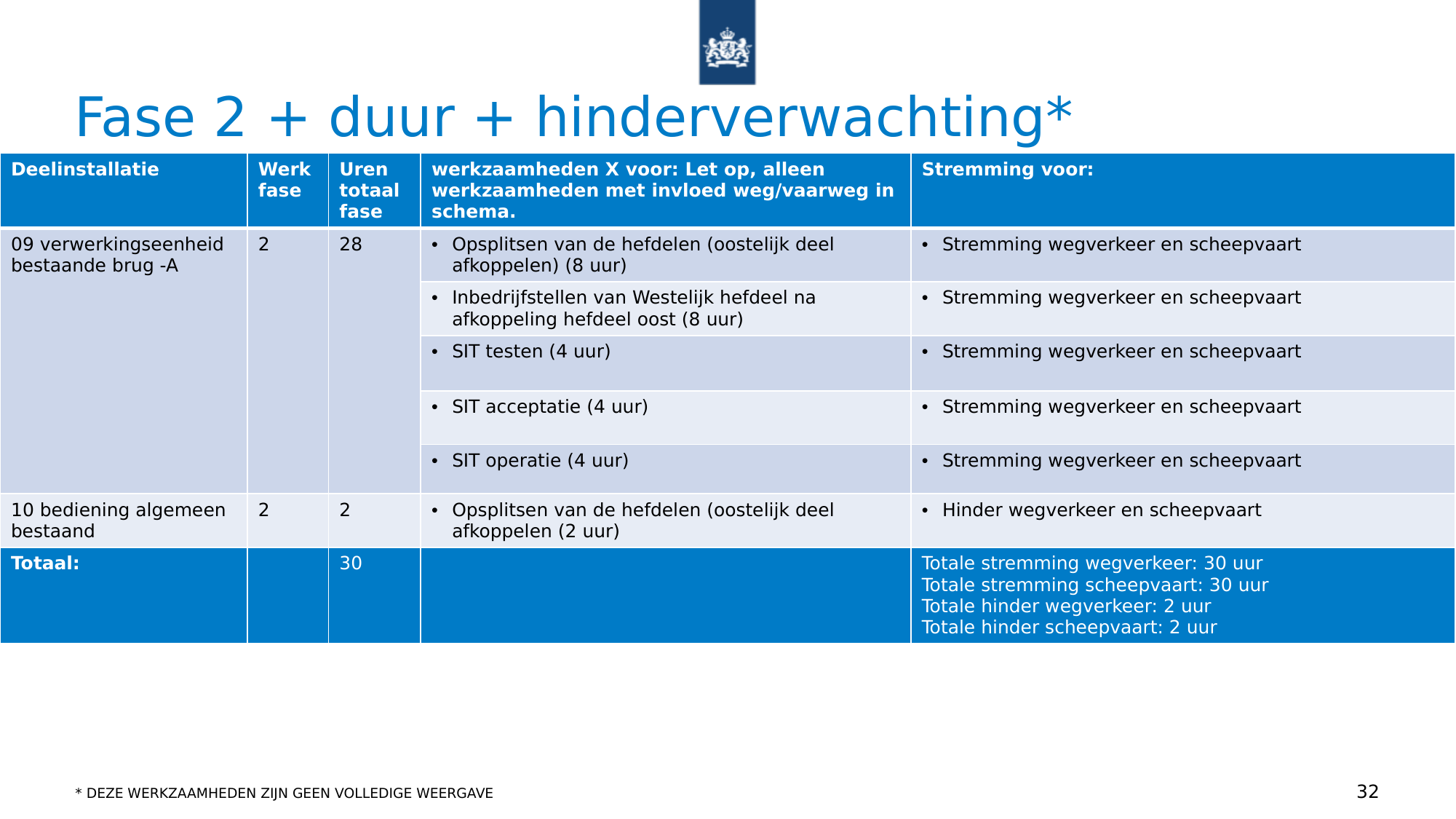

# Fase 2 + duur + hinderverwachting*
| Deelinstallatie | Werkfase | Uren totaal fase | werkzaamheden X voor: Let op, alleen werkzaamheden met invloed weg/vaarweg in schema. | Stremming voor: |
| --- | --- | --- | --- | --- |
| 09 verwerkingseenheid bestaande brug -A | 2 | 28 | Opsplitsen van de hefdelen (oostelijk deel afkoppelen) (8 uur) | Stremming wegverkeer en scheepvaart |
|  |  |  | Inbedrijfstellen van Westelijk hefdeel na afkoppeling hefdeel oost (8 uur) | Stremming wegverkeer en scheepvaart |
|  |  |  | SIT testen (4 uur) | Stremming wegverkeer en scheepvaart |
|  |  |  | SIT acceptatie (4 uur) | Stremming wegverkeer en scheepvaart |
|  |  |  | SIT operatie (4 uur) | Stremming wegverkeer en scheepvaart |
| 10 bediening algemeen bestaand | 2 | 2 | Opsplitsen van de hefdelen (oostelijk deel afkoppelen (2 uur) | Hinder wegverkeer en scheepvaart |
| Totaal: |  | 30 |  | Totale stremming wegverkeer: 30 uur Totale stremming scheepvaart: 30 uur Totale hinder wegverkeer: 2 uur Totale hinder scheepvaart: 2 uur |
* Deze werkzaamheden zijn geen volledige weergave
32